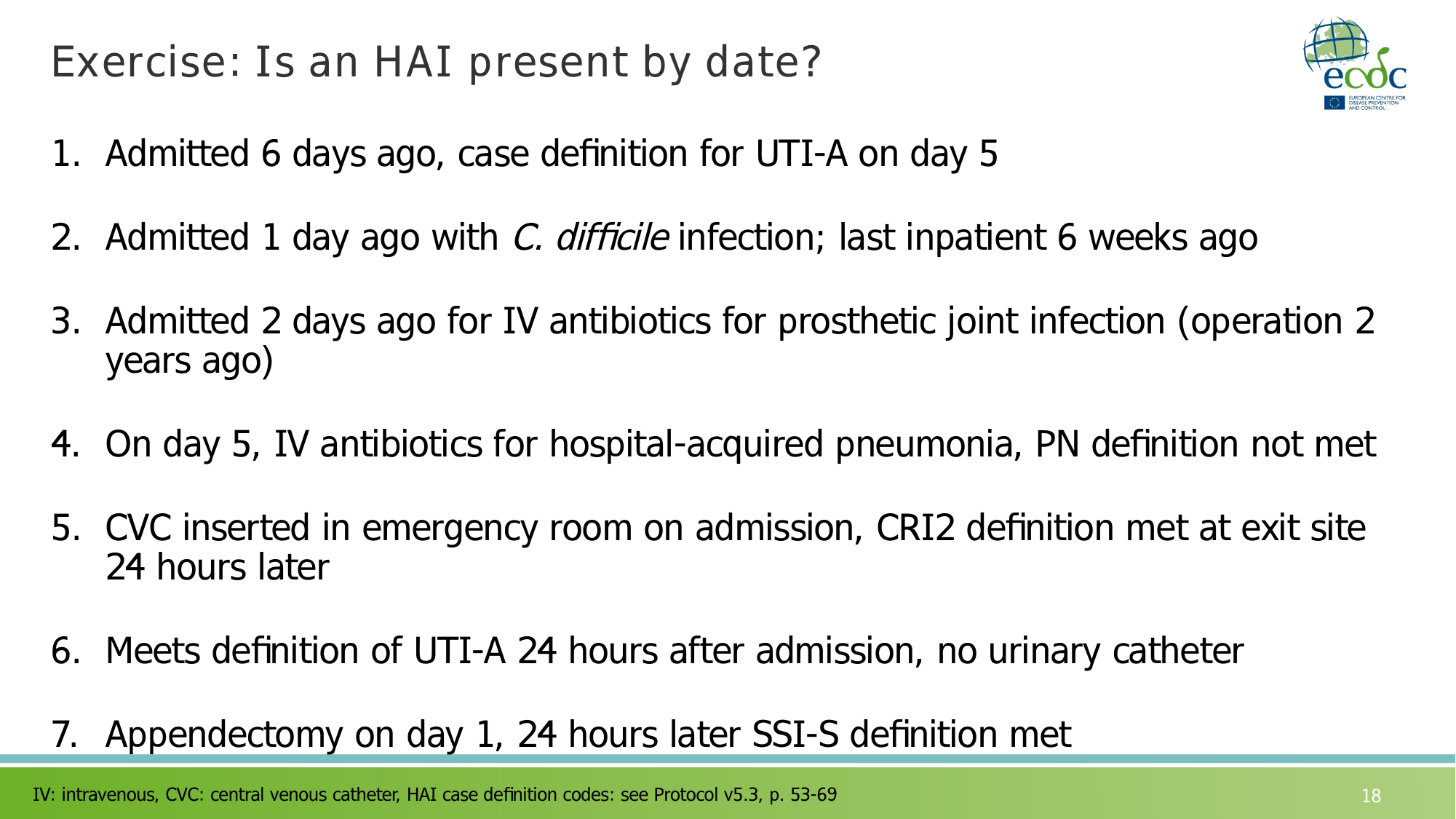

# Exercise: Is an HAI present by date?
Admitted 6 days ago, case definition for UTI-A on day 5

Admitted 1 day ago with C. difficile infection; last inpatient 6 weeks ago

Admitted 2 days ago for IV antibiotics for prosthetic joint infection (operation 2 years ago)

On day 5, IV antibiotics for hospital-acquired pneumonia, PN definition not met

CVC inserted in emergency room on admission, CRI2 definition met at exit site 24 hours later

Meets definition of UTI-A 24 hours after admission, no urinary catheter

Appendectomy on day 1, 24 hours later SSI-S definition met

18
IV: intravenous, CVC: central venous catheter, HAI case definition codes: see Protocol v5.3, p. 53-69